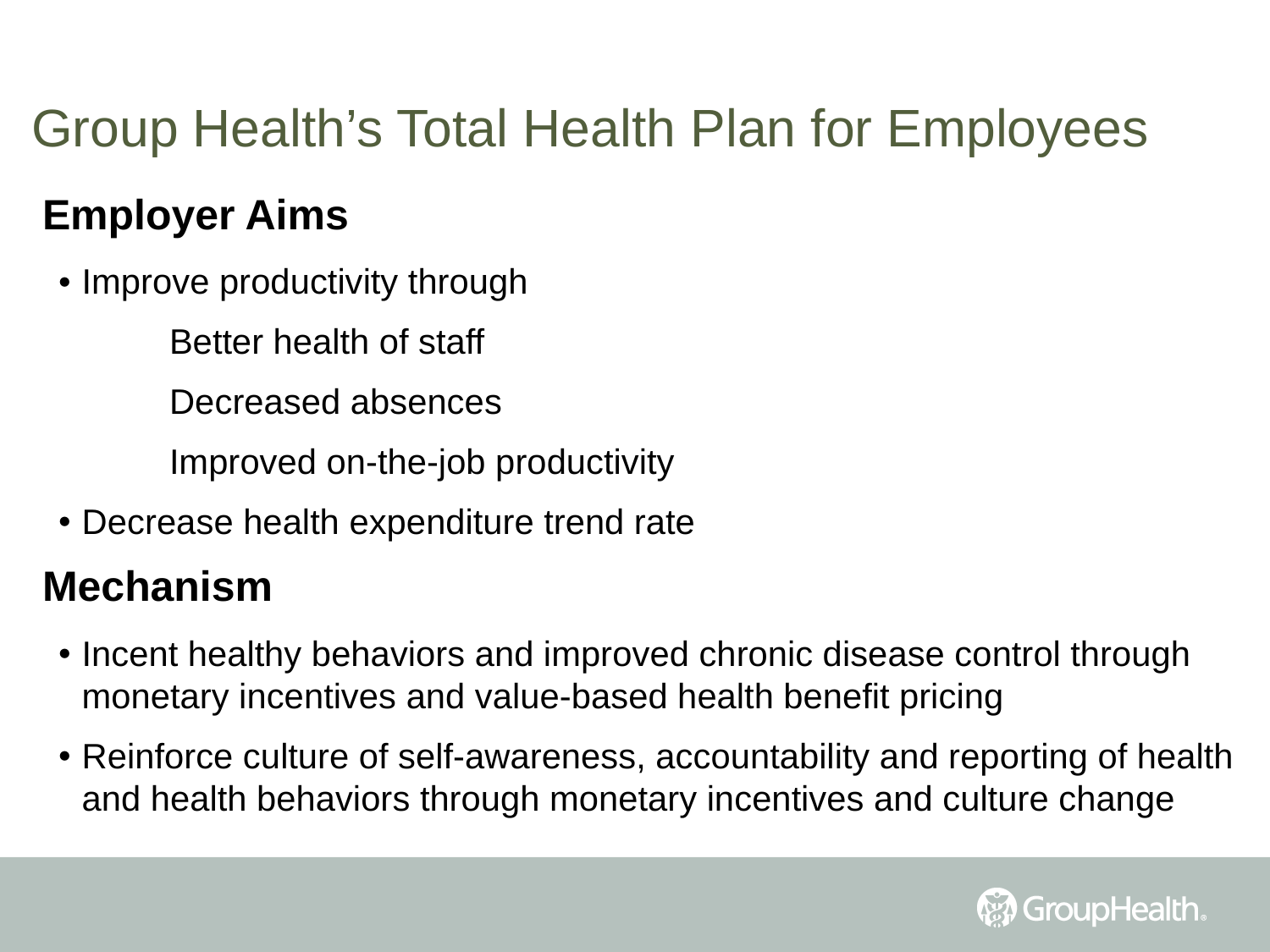

# Group Health’s Total Health Plan for Employees
Employer Aims
Improve productivity through
Better health of staff
Decreased absences
Improved on-the-job productivity
Decrease health expenditure trend rate
Mechanism
Incent healthy behaviors and improved chronic disease control through monetary incentives and value-based health benefit pricing
Reinforce culture of self-awareness, accountability and reporting of health and health behaviors through monetary incentives and culture change